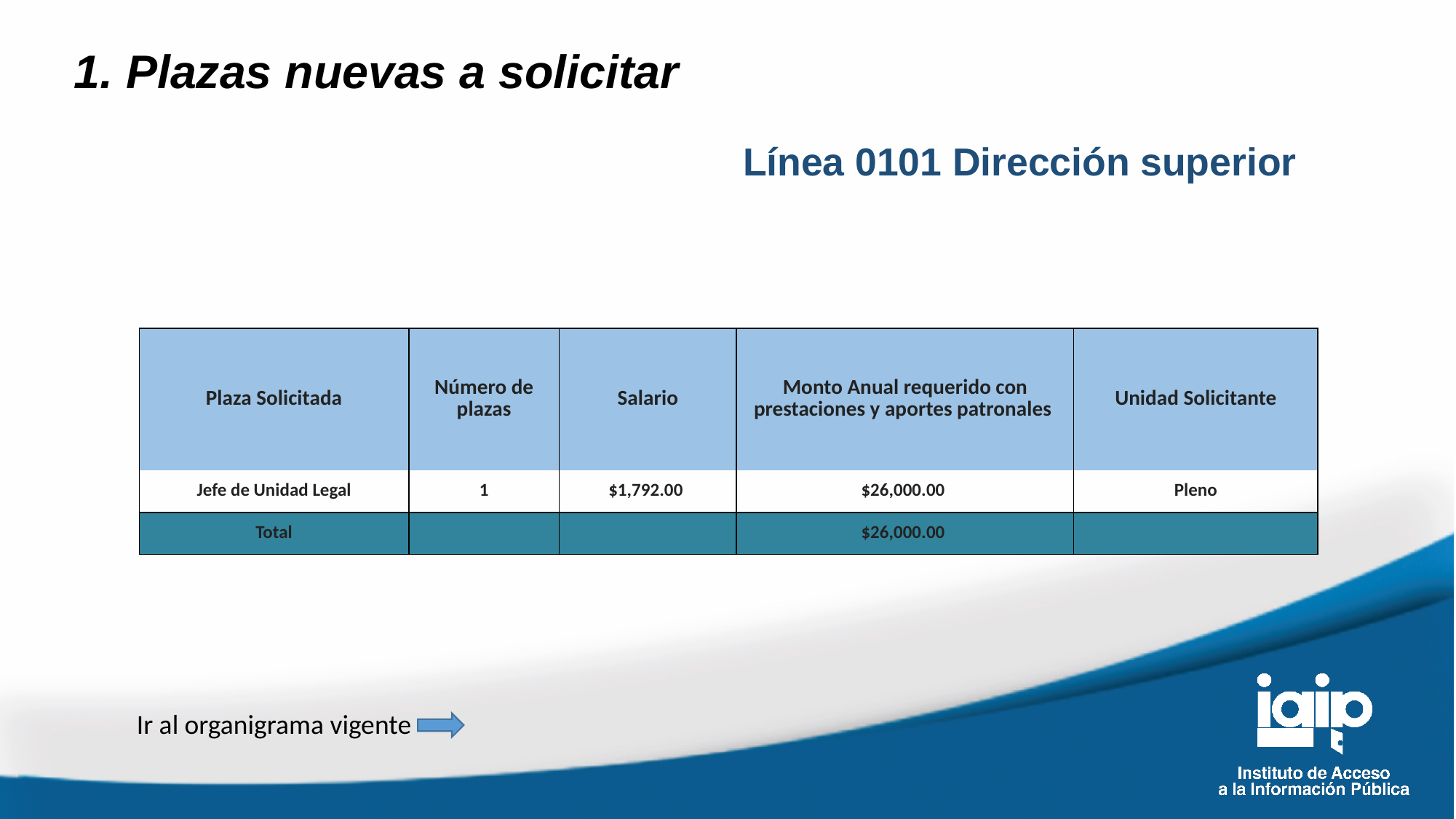

# 1. Plazas nuevas a solicitar
Línea 0101 Dirección superior

| Plaza Solicitada | Número de plazas | Salario | Monto Anual requerido con prestaciones y aportes patronales | Unidad Solicitante |
| --- | --- | --- | --- | --- |
| Jefe de Unidad Legal | 1 | $1,792.00 | $26,000.00 | Pleno |
| Total |  |  | $26,000.00 |  |
Ir al organigrama vigente